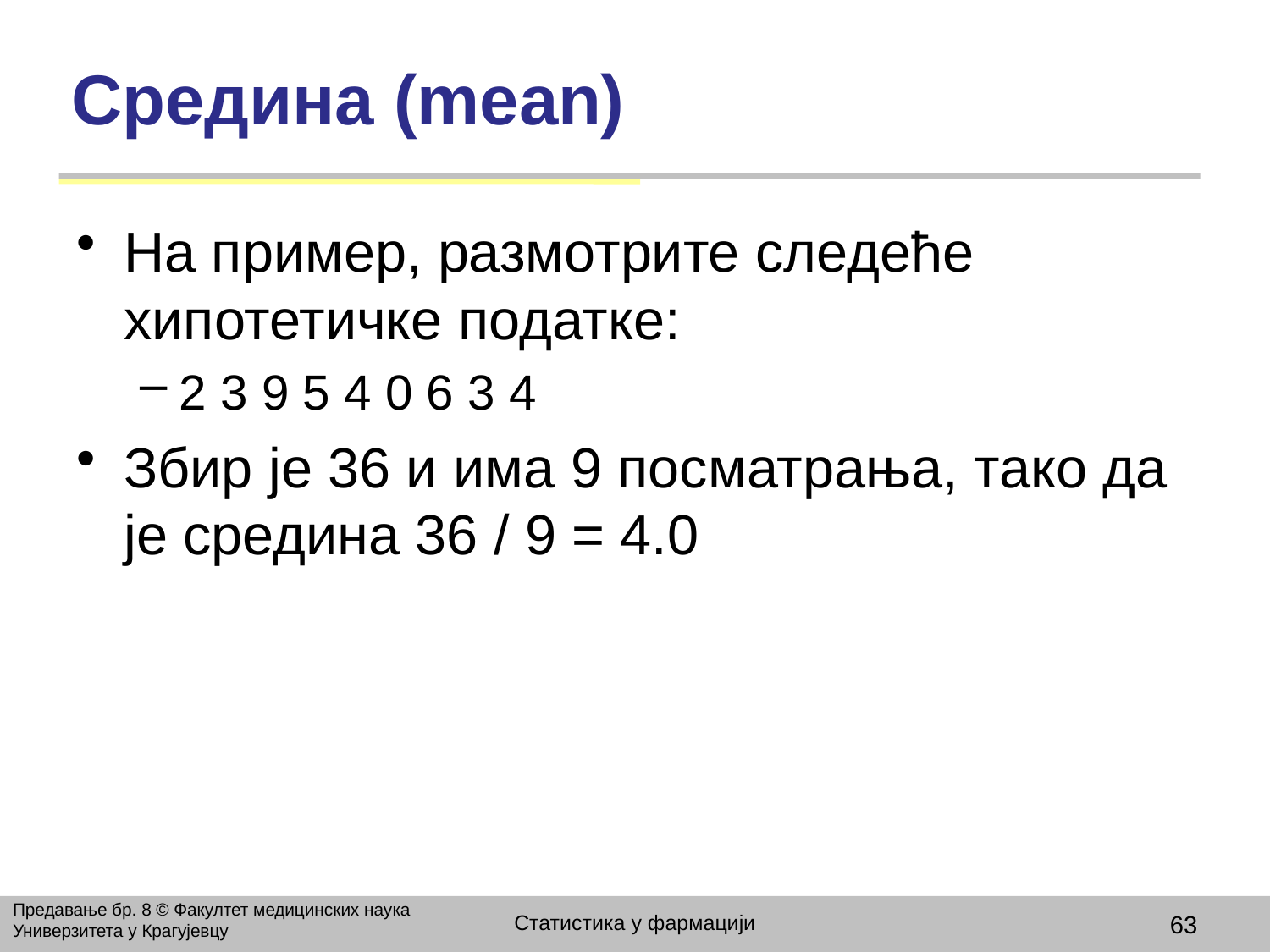

# Средина (mean)
На пример, размотрите следеће хипотетичке податке:
2 3 9 5 4 0 6 3 4
Збир је 36 и има 9 посматрања, тако да је средина 36 / 9 = 4.0
Предавање бр. 8 © Факултет медицинских наука Универзитета у Крагујевцу
Статистика у фармацији
63